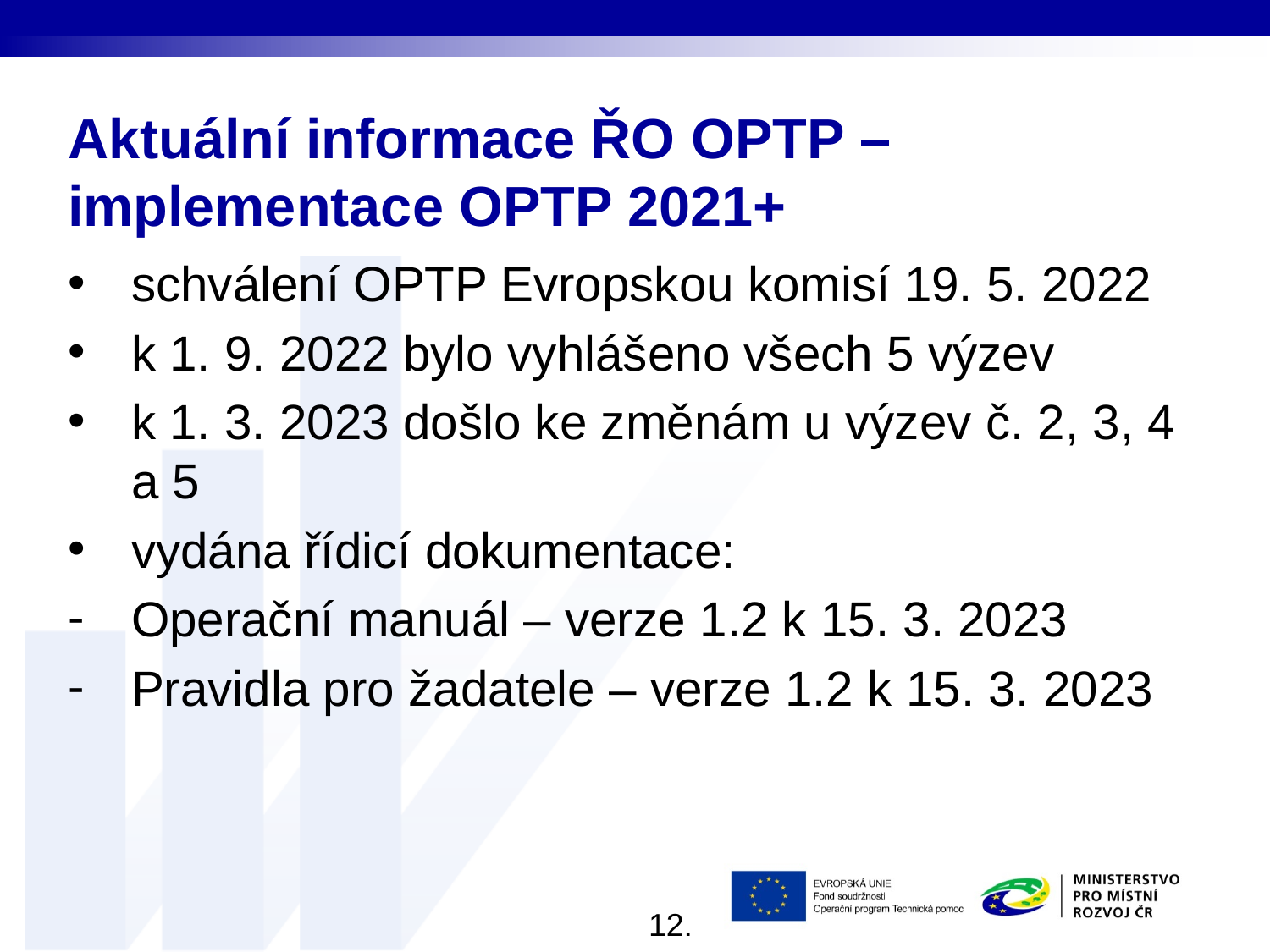

# Aktuální informace ŘO OPTP – implementace OPTP 2021+
schválení OPTP Evropskou komisí 19. 5. 2022​
k 1. 9. 2022 bylo vyhlášeno všech 5 výzev
k 1. 3. 2023 došlo ke změnám u výzev č. 2, 3, 4 a 5
vydána řídicí dokumentace:
Operační manuál – verze 1.2 k 15. 3. 2023
Pravidla pro žadatele – verze 1.2 k 15. 3. 2023

12.